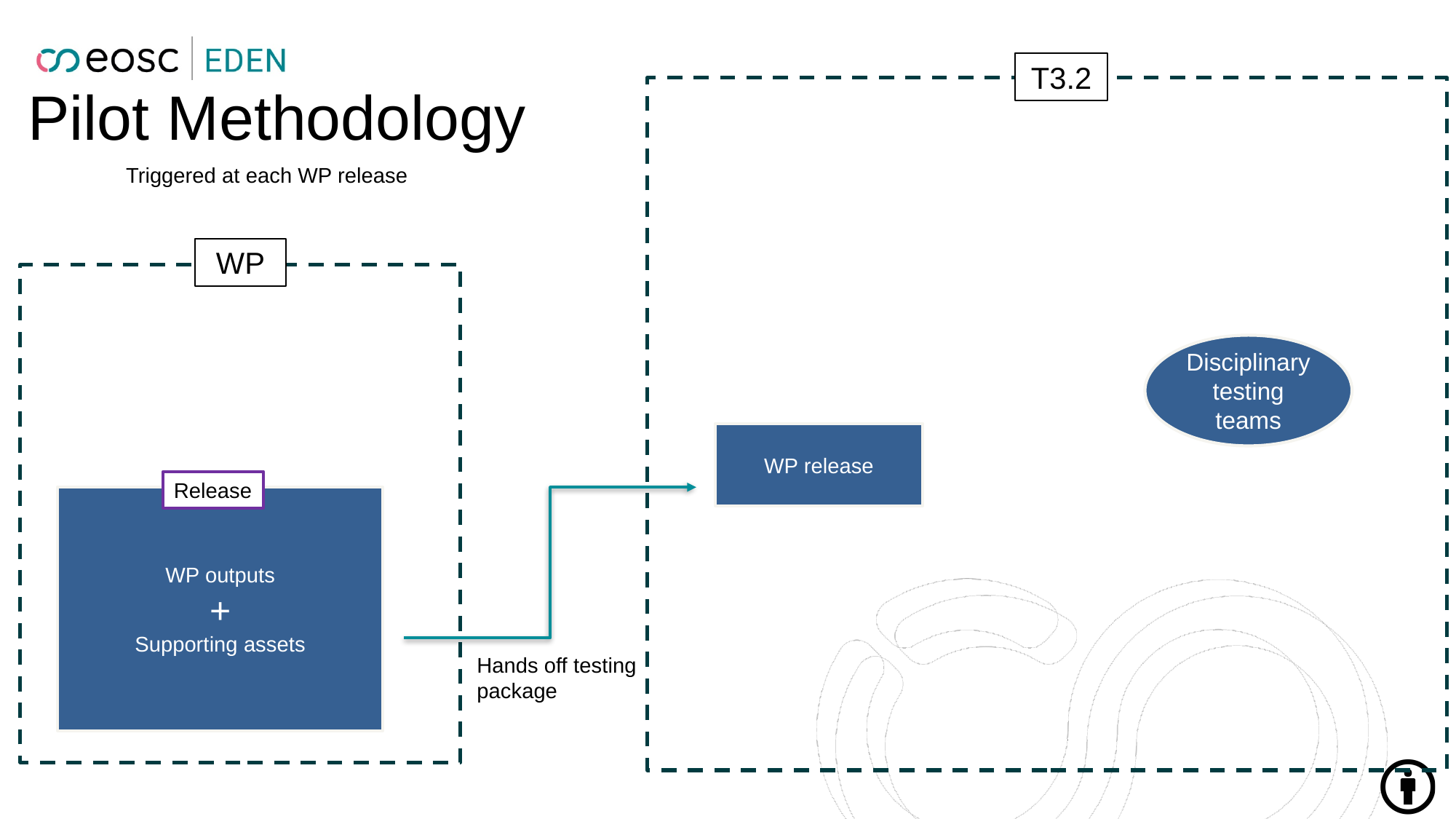

T3.2

# Pilot Methodology
Triggered at each WP release
WP

Disciplinary testing teams
WP release
Release
WP outputs
+
Supporting assets
Hands off testing package